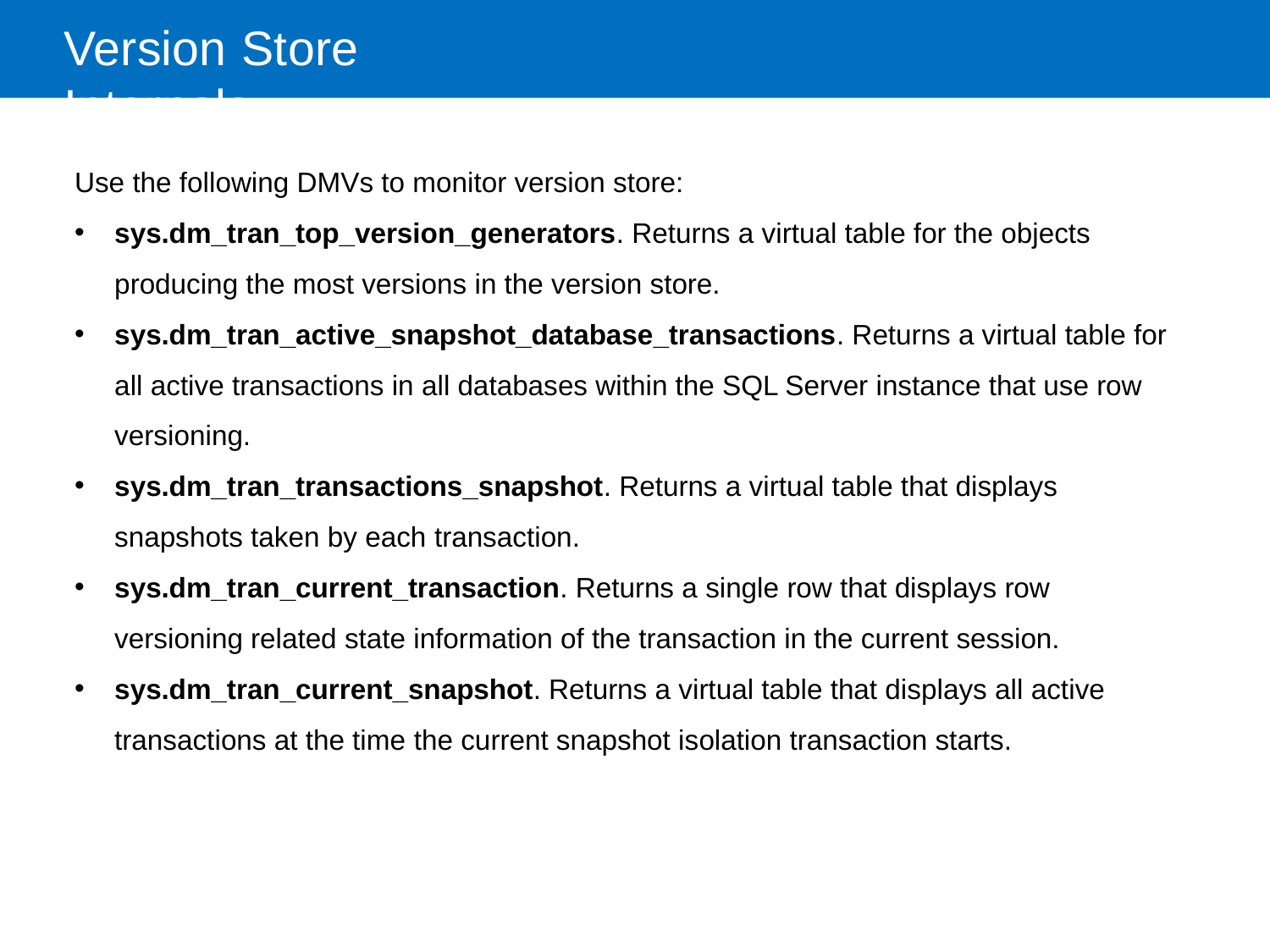

# Version Store Internals
Use the following DMVs to monitor version store:
sys.dm_tran_top_version_generators. Returns a virtual table for the objects producing the most versions in the version store.
sys.dm_tran_active_snapshot_database_transactions. Returns a virtual table for all active transactions in all databases within the SQL Server instance that use row versioning.
sys.dm_tran_transactions_snapshot. Returns a virtual table that displays snapshots taken by each transaction.
sys.dm_tran_current_transaction. Returns a single row that displays row versioning related state information of the transaction in the current session.
sys.dm_tran_current_snapshot. Returns a virtual table that displays all active transactions at the time the current snapshot isolation transaction starts.